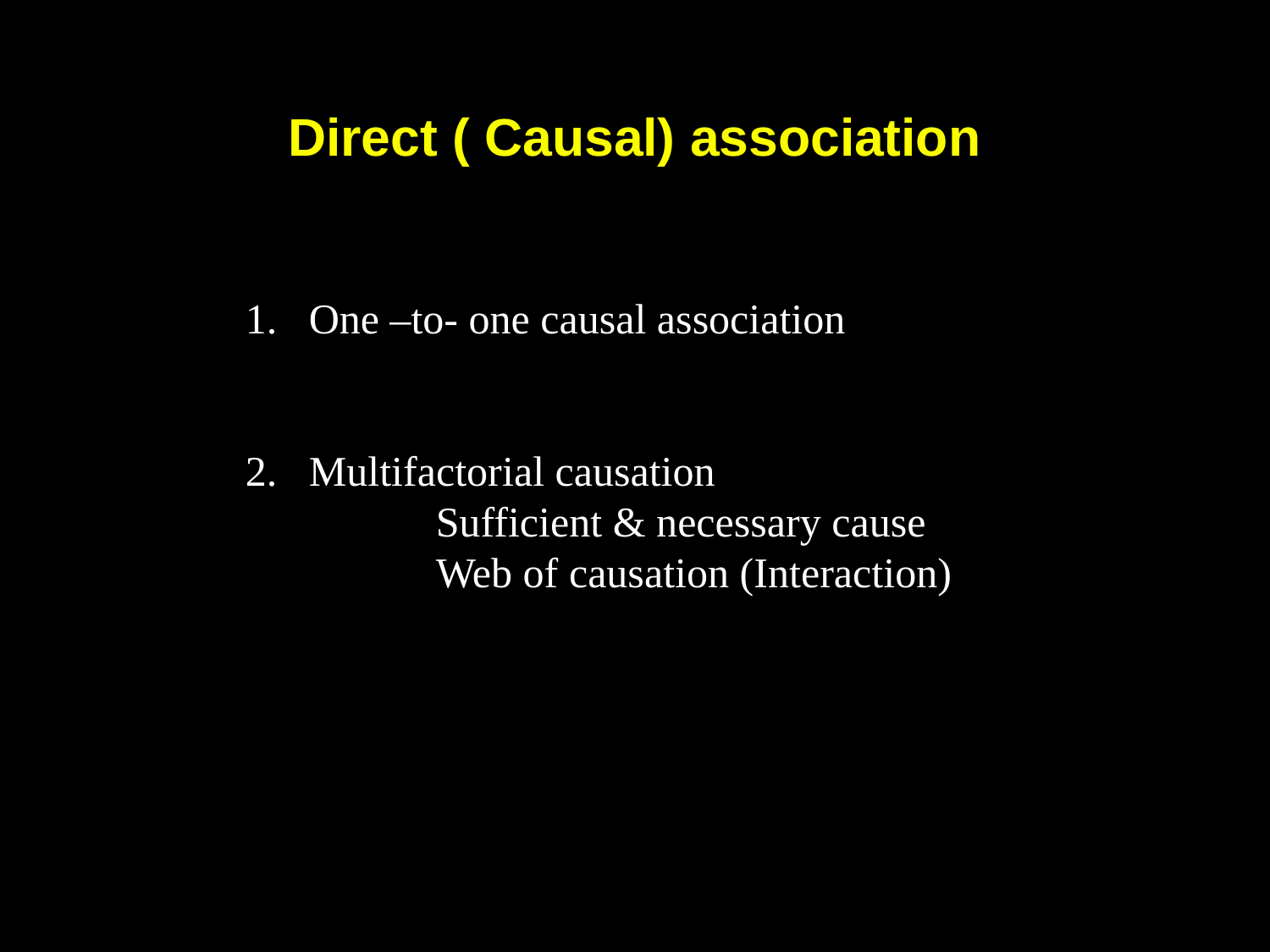

# Direct ( Causal) association
One –to- one causal association

2.   Multifactorial causation
                  Sufficient & necessary cause
                  Web of causation (Interaction)